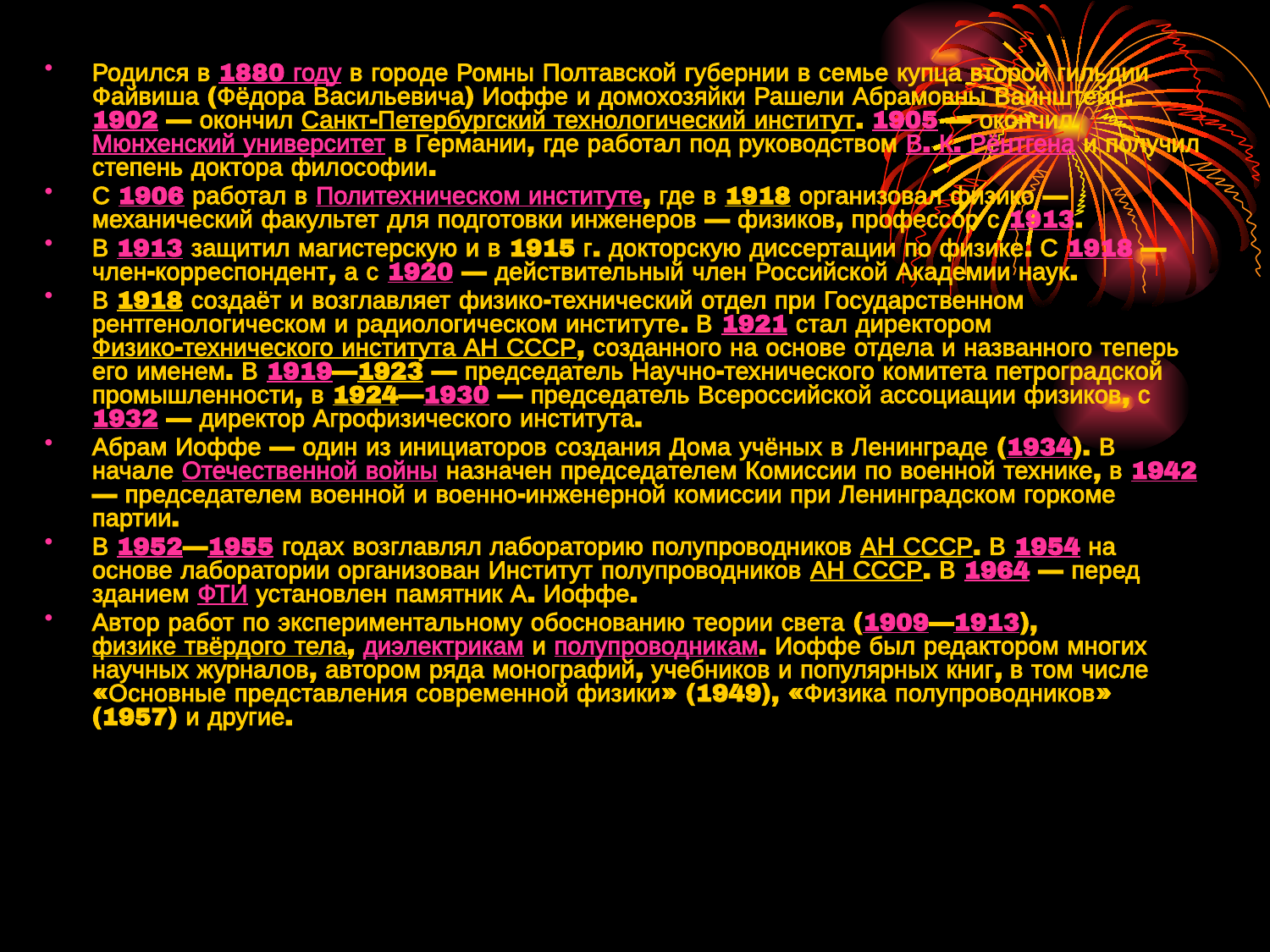

Родился в 1880 году в городе Ромны Полтавской губернии в семье купца второй гильдии Файвиша (Фёдора Васильевича) Иоффе и домохозяйки Рашели Абрамовны Вайнштейн. 1902 — окончил Санкт-Петербургский технологический институт. 1905 — окончил Мюнхенский университет в Германии, где работал под руководством В. К. Рёнтгена и получил степень доктора философии.
С 1906 работал в Политехническом институте, где в 1918 организовал физико — механический факультет для подготовки инженеров — физиков, профессор с 1913.
В 1913 защитил магистерскую и в 1915 г. докторскую диссертации по физике. С 1918 — член-корреспондент, а с 1920 — действительный член Российской Академии наук.
В 1918 создаёт и возглавляет физико-технический отдел при Государственном рентгенологическом и радиологическом институте. В 1921 стал директором Физико-технического института АН СССР, созданного на основе отдела и названного теперь его именем. В 1919—1923 — председатель Научно-технического комитета петроградской промышленности, в 1924—1930 — председатель Всероссийской ассоциации физиков, с 1932 — директор Агрофизического института.
Абрам Иоффе — один из инициаторов создания Дома учёных в Ленинграде (1934). В начале Отечественной войны назначен председателем Комиссии по военной технике, в 1942 — председателем военной и военно-инженерной комиссии при Ленинградском горкоме партии.
В 1952—1955 годах возглавлял лабораторию полупроводников АН СССР. В 1954 на основе лаборатории организован Институт полупроводников АН СССР. В 1964 — перед зданием ФТИ установлен памятник А. Иоффе.
Автор работ по экспериментальному обоснованию теории света (1909—1913), физике твёрдого тела, диэлектрикам и полупроводникам. Иоффе был редактором многих научных журналов, автором ряда монографий, учебников и популярных книг, в том числе «Основные представления современной физики» (1949), «Физика полупроводников» (1957) и другие.
#